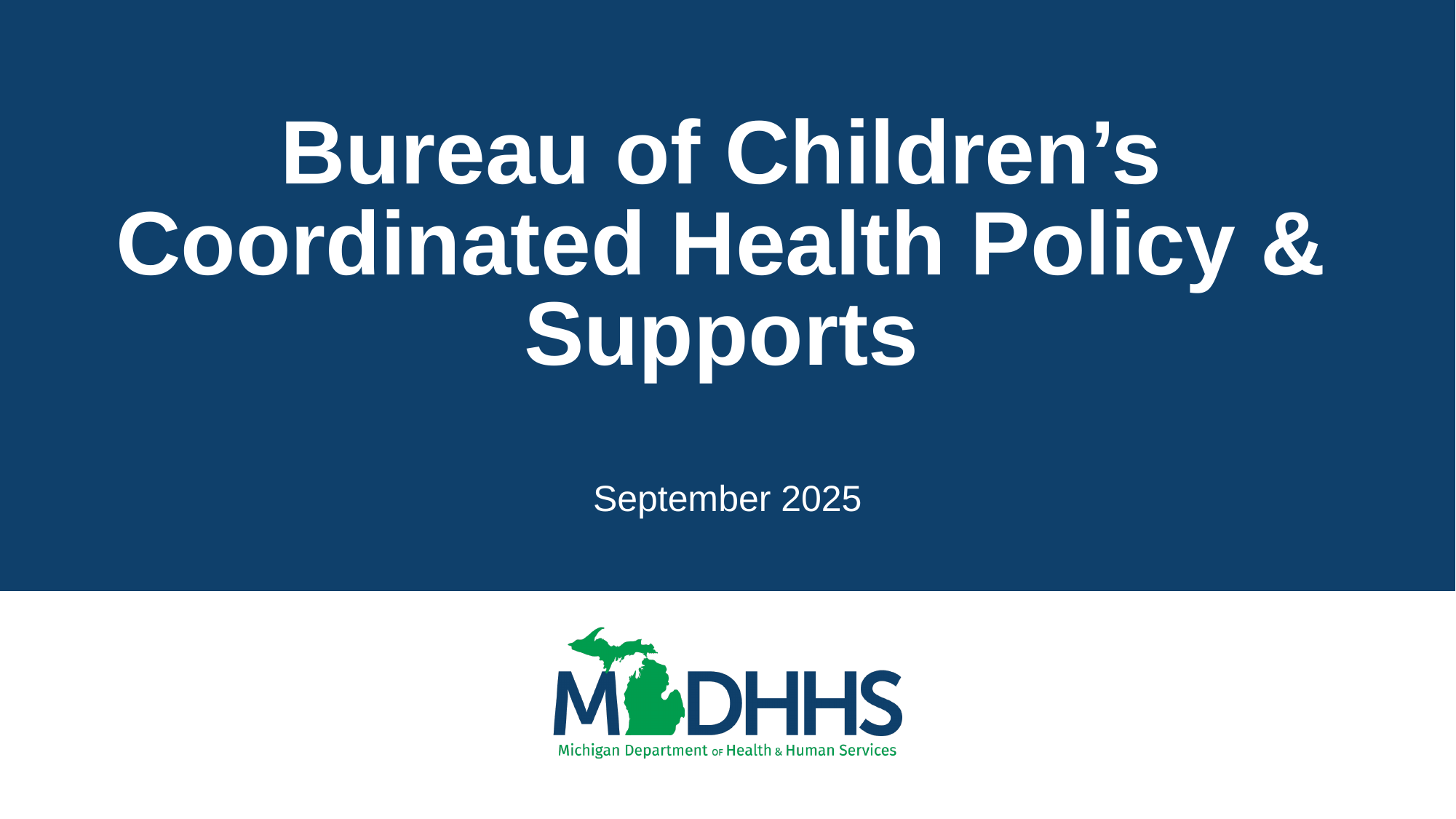

# Bureau of Children’s Coordinated Health Policy & Supports

September 2025